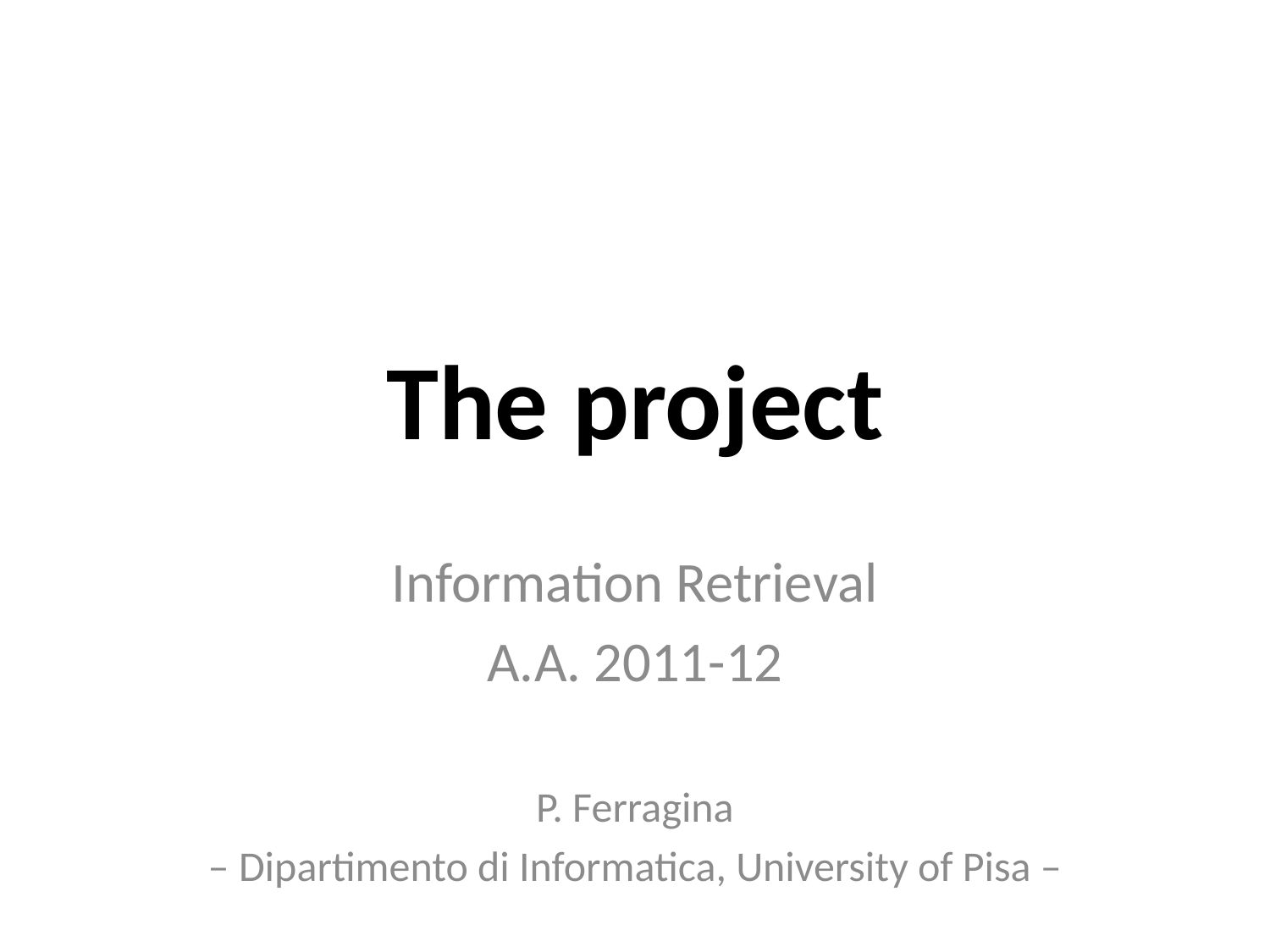

# The project
Information Retrieval
A.A. 2011-12

P. Ferragina
– Dipartimento di Informatica, University of Pisa –